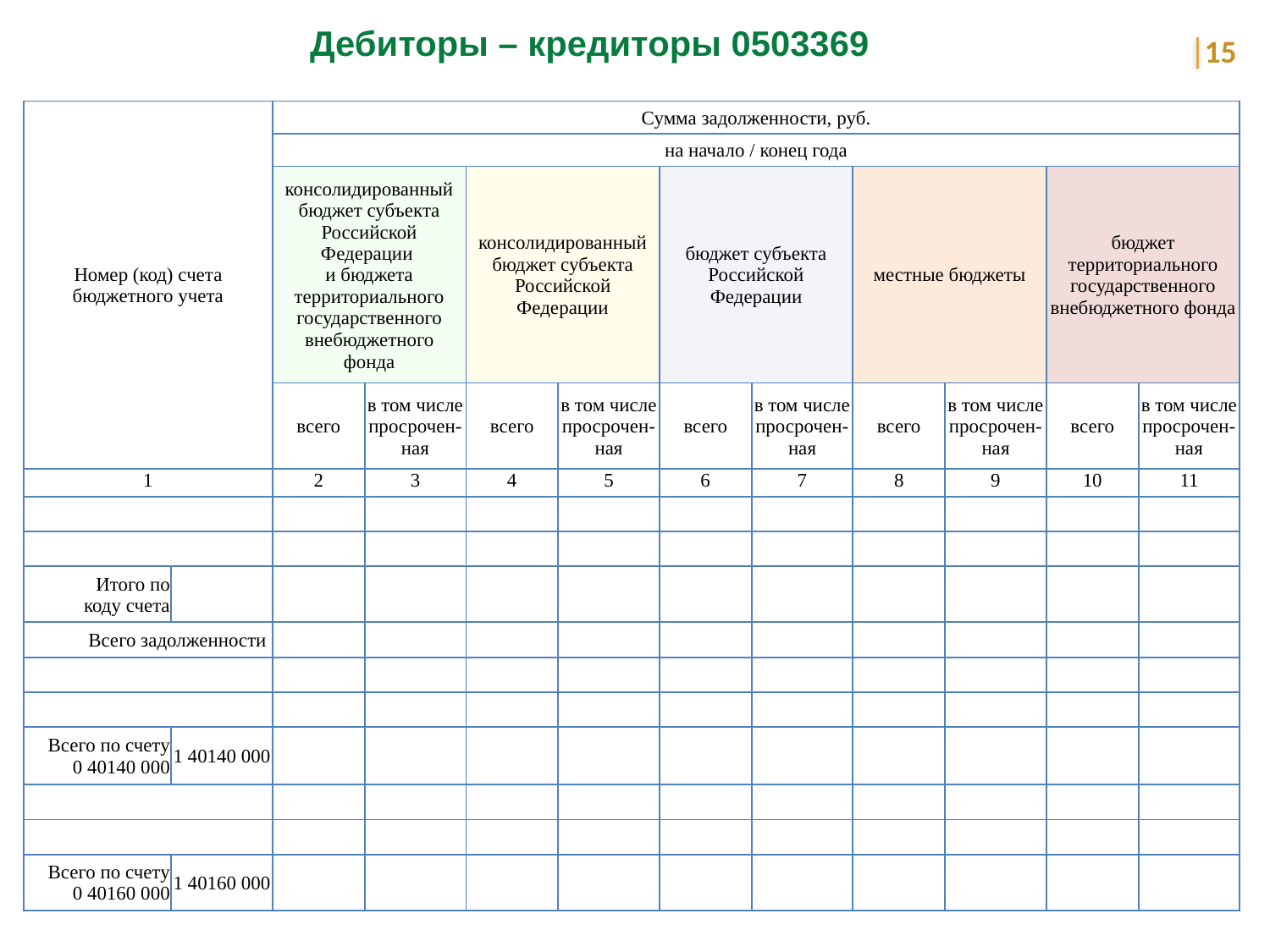

Дебиторы – кредиторы 0503369
15
| Номер (код) счета бюджетного учета |  | Сумма задолженности, руб. |  |  |  |  |  |  |  |  |  |
| --- | --- | --- | --- | --- | --- | --- | --- | --- | --- | --- | --- |
|  |  | на начало / конец года |  |  |  |  |  |  |  |  |  |
|  |  | консолидированный бюджет субъекта Российской Федерации и бюджета территориального государственного внебюджетного фонда |  | консолидированный бюджет субъекта Российской Федерации |  | бюджет субъекта Российской Федерации |  | местные бюджеты |  | бюджет территориального государственного внебюджетного фонда |  |
|  |  | всего | в том числе просрочен-ная | всего | в том числе просрочен-ная | всего | в том числе просрочен-ная | всего | в том числе просрочен-ная | всего | в том числе просрочен-ная |
| 1 |  | 2 | 3 | 4 | 5 | 6 | 7 | 8 | 9 | 10 | 11 |
|  |  |  |  |  |  |  |  |  |  |  |  |
|  |  |  |  |  |  |  |  |  |  |  |  |
| Итого по коду счета |  |  |  |  |  |  |  |  |  |  |  |
| Всего задолженности |  |  |  |  |  |  |  |  |  |  |  |
|  |  |  |  |  |  |  |  |  |  |  |  |
|  |  |  |  |  |  |  |  |  |  |  |  |
| Всего по счету 0 40140 000 | 1 40140 000 |  |  |  |  |  |  |  |  |  |  |
|  |  |  |  |  |  |  |  |  |  |  |  |
|  |  |  |  |  |  |  |  |  |  |  |  |
| Всего по счету 0 40160 000 | 1 40160 000 |  |  |  |  |  |  |  |  |  |  |